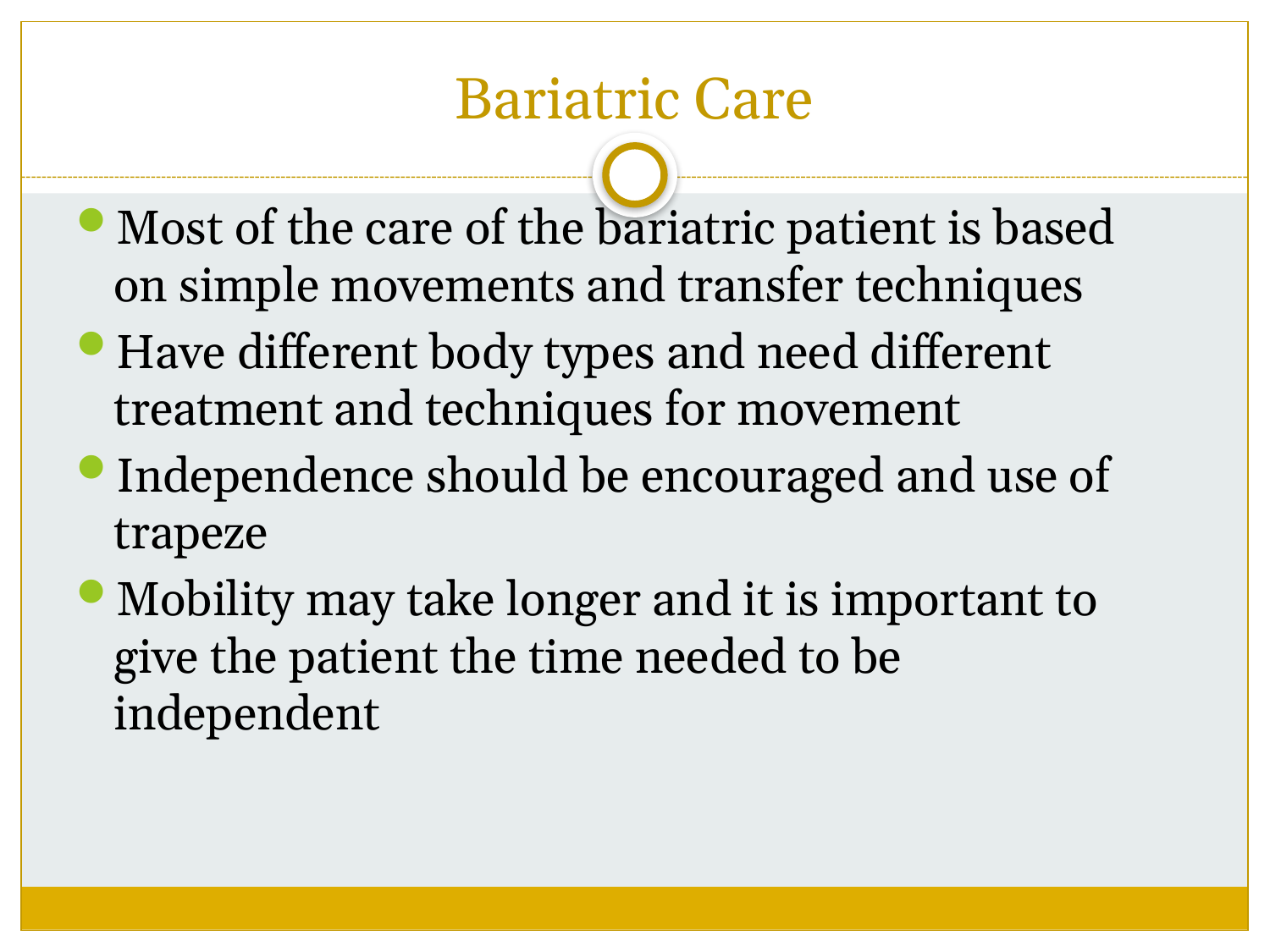

# Bariatric Care
Most of the care of the bariatric patient is based on simple movements and transfer techniques
Have different body types and need different treatment and techniques for movement
Independence should be encouraged and use of trapeze
Mobility may take longer and it is important to give the patient the time needed to be independent